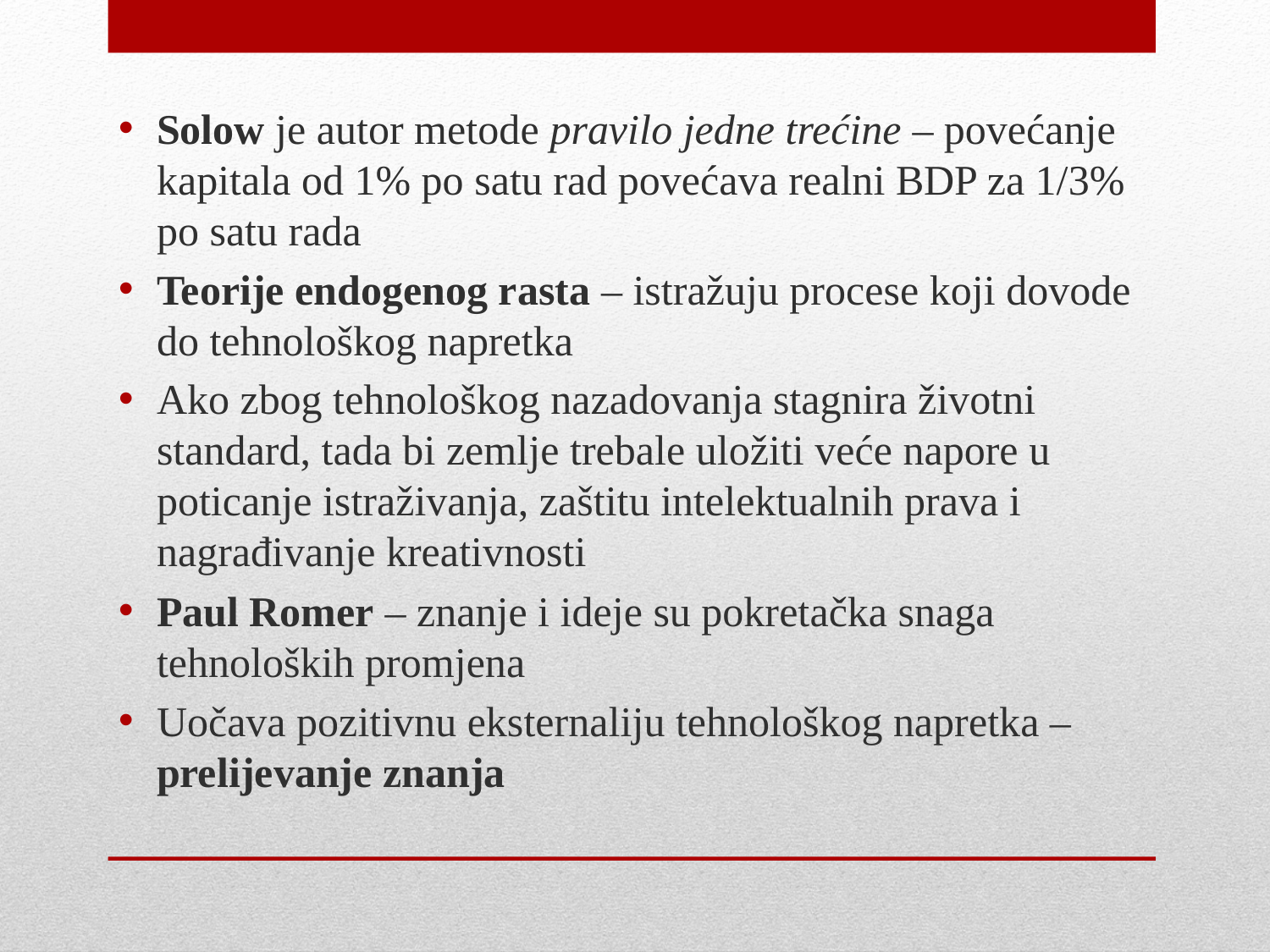

Solow je autor metode pravilo jedne trećine – povećanje kapitala od 1% po satu rad povećava realni BDP za 1/3% po satu rada
Teorije endogenog rasta – istražuju procese koji dovode do tehnološkog napretka
Ako zbog tehnološkog nazadovanja stagnira životni standard, tada bi zemlje trebale uložiti veće napore u poticanje istraživanja, zaštitu intelektualnih prava i nagrađivanje kreativnosti
Paul Romer – znanje i ideje su pokretačka snaga tehnoloških promjena
Uočava pozitivnu eksternaliju tehnološkog napretka – prelijevanje znanja